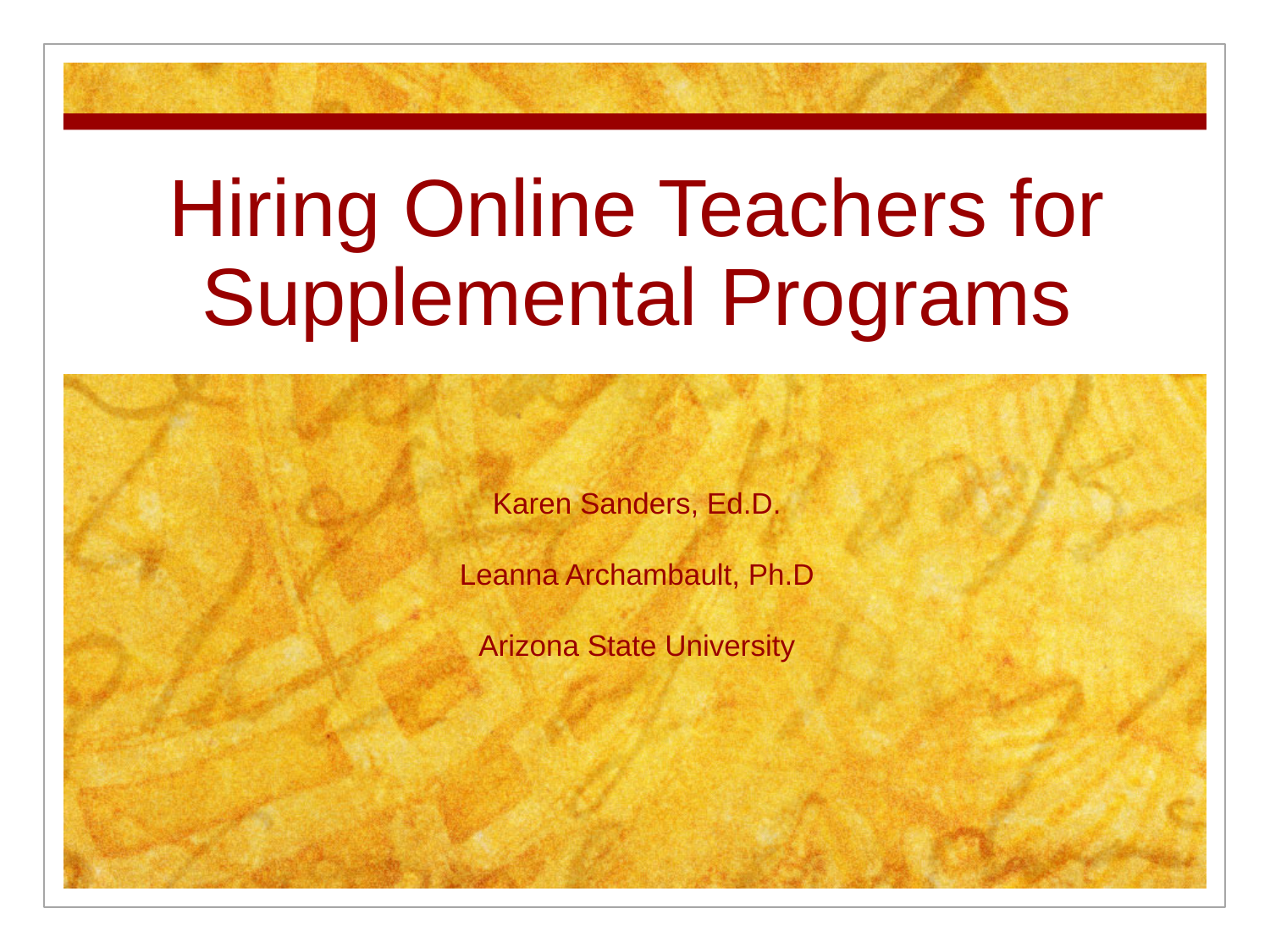

# Hiring Online Teachers for Supplemental Programs
Karen Sanders, Ed.D.

Leanna Archambault, Ph.D

Arizona State University